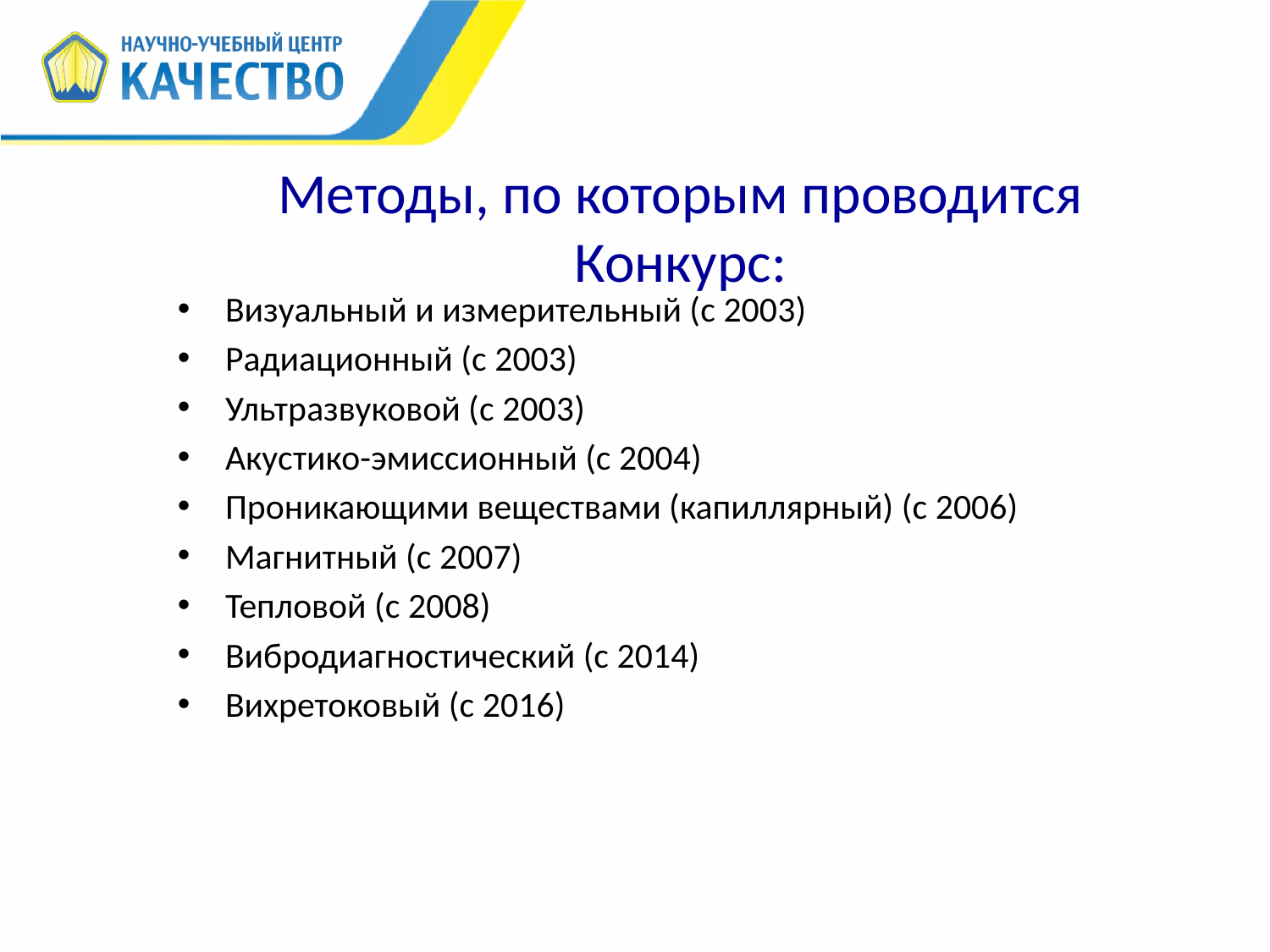

# Методы, по которым проводится Конкурс:
Визуальный и измерительный (с 2003)
Радиационный (с 2003)
Ультразвуковой (с 2003)
Акустико-эмиссионный (с 2004)
Проникающими веществами (капиллярный) (с 2006)
Магнитный (с 2007)
Тепловой (с 2008)
Вибродиагностический (с 2014)
Вихретоковый (с 2016)